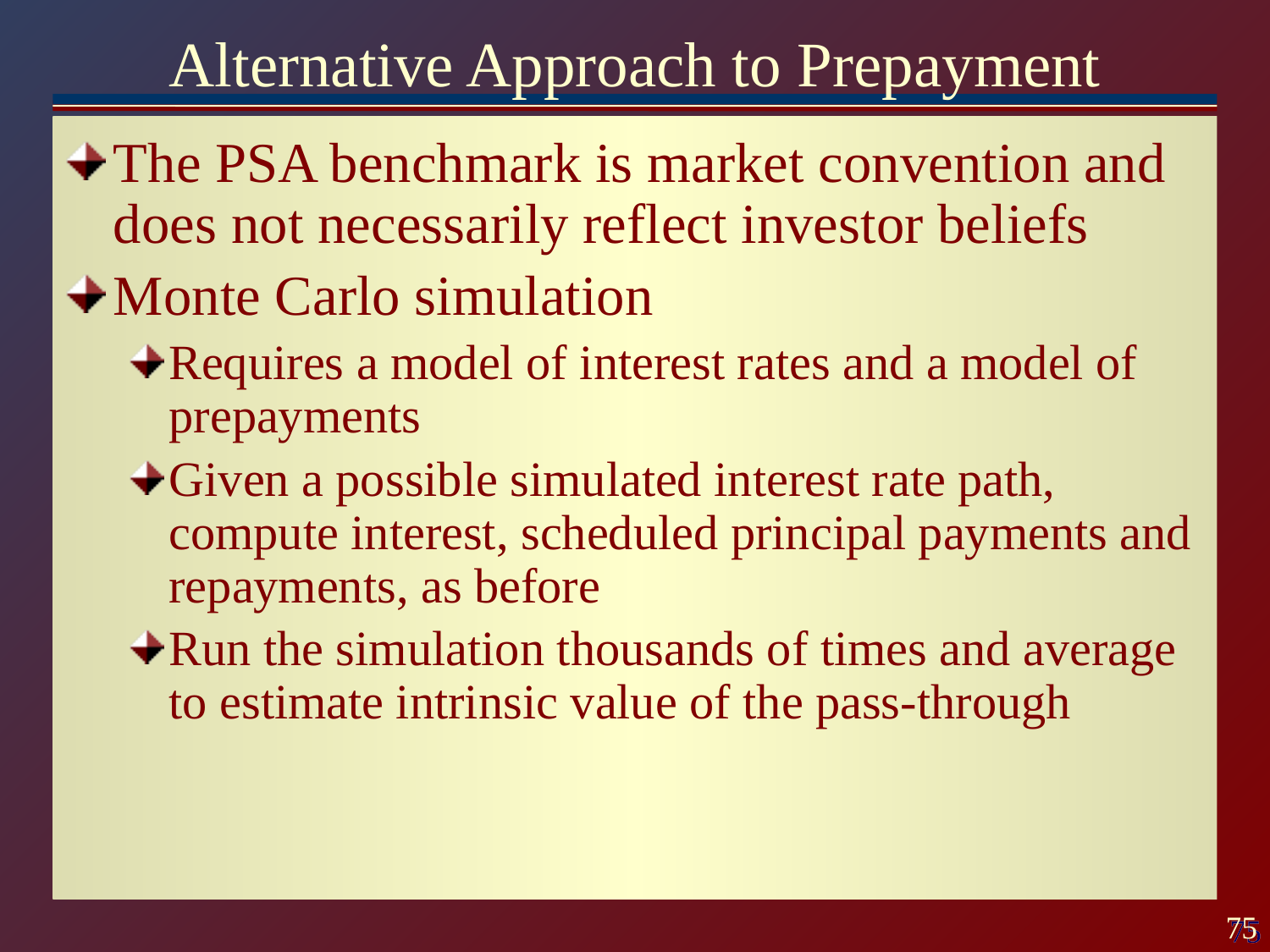

# Alternative Approach to Prepayment
The PSA benchmark is market convention and does not necessarily reflect investor beliefs
Monte Carlo simulation
Requires a model of interest rates and a model of prepayments
Given a possible simulated interest rate path, compute interest, scheduled principal payments and repayments, as before
Run the simulation thousands of times and average to estimate intrinsic value of the pass-through